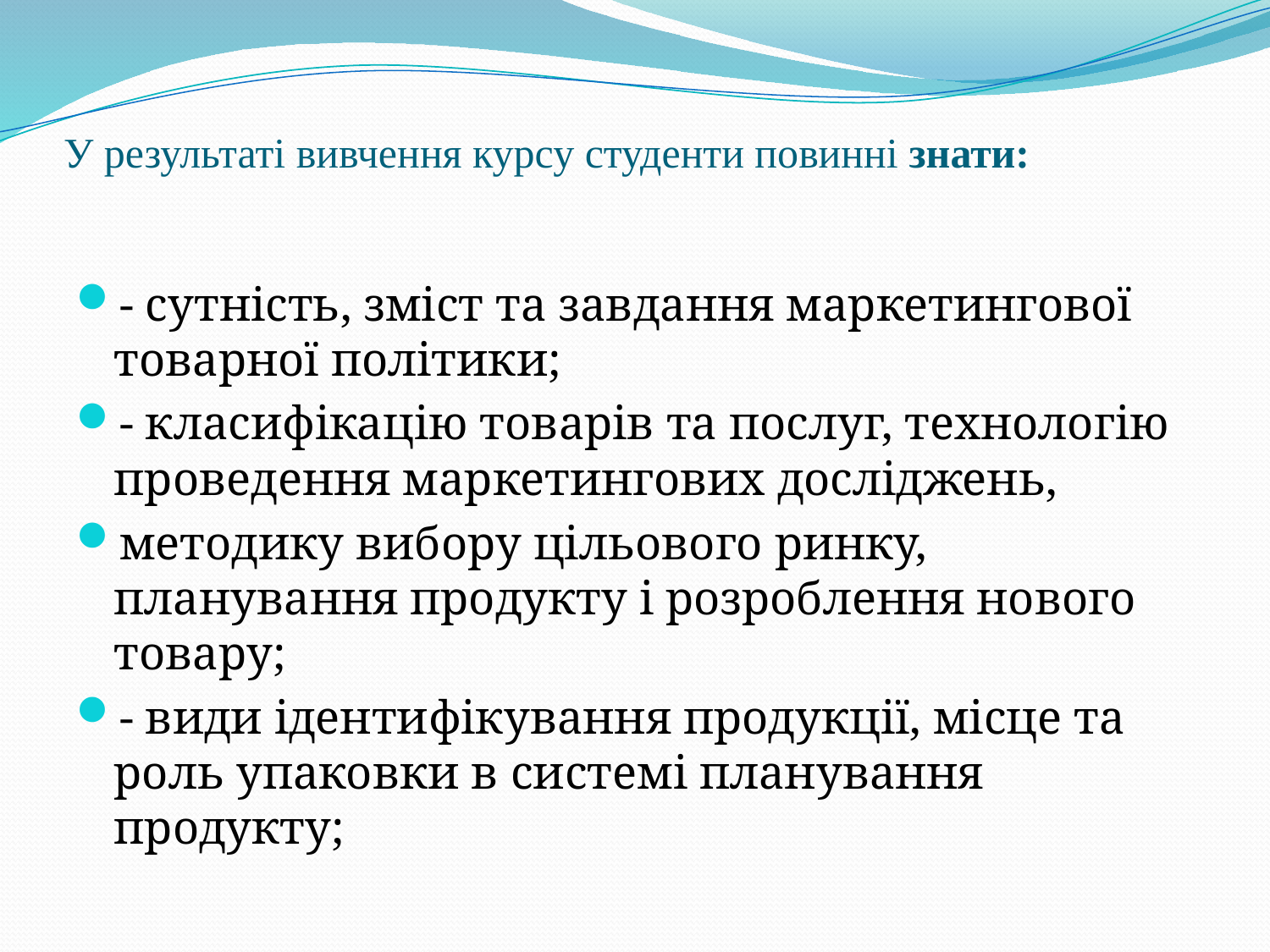

# У результаті вивчення курсу студенти повинні знати:
- сутність, зміст та завдання маркетингової товарної політики;
- класифікацію товарів та послуг, технологію проведення маркетингових досліджень,
методику вибору цільового ринку, планування продукту і розроблення нового товару;
- види ідентифікування продукції, місце та роль упаковки в системі планування продукту;